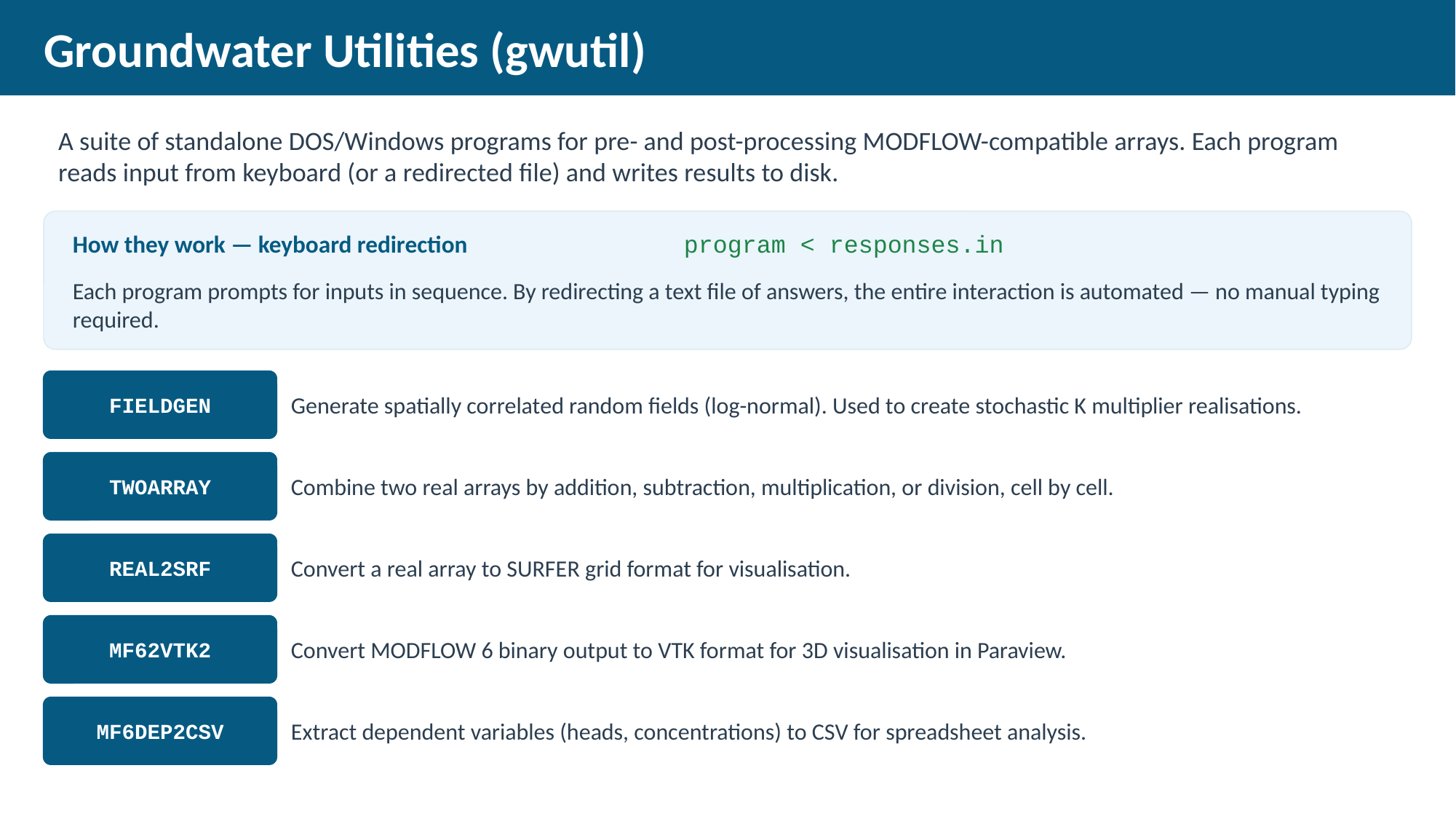

Groundwater Utilities (gwutil)
A suite of standalone DOS/Windows programs for pre- and post-processing MODFLOW-compatible arrays. Each program reads input from keyboard (or a redirected file) and writes results to disk.

How they work — keyboard redirection
program < responses.in
Each program prompts for inputs in sequence. By redirecting a text file of answers, the entire interaction is automated — no manual typing required.

FIELDGEN
Generate spatially correlated random fields (log-normal). Used to create stochastic K multiplier realisations.

TWOARRAY
Combine two real arrays by addition, subtraction, multiplication, or division, cell by cell.

REAL2SRF
Convert a real array to SURFER grid format for visualisation.

MF62VTK2
Convert MODFLOW 6 binary output to VTK format for 3D visualisation in Paraview.

MF6DEP2CSV
Extract dependent variables (heads, concentrations) to CSV for spreadsheet analysis.